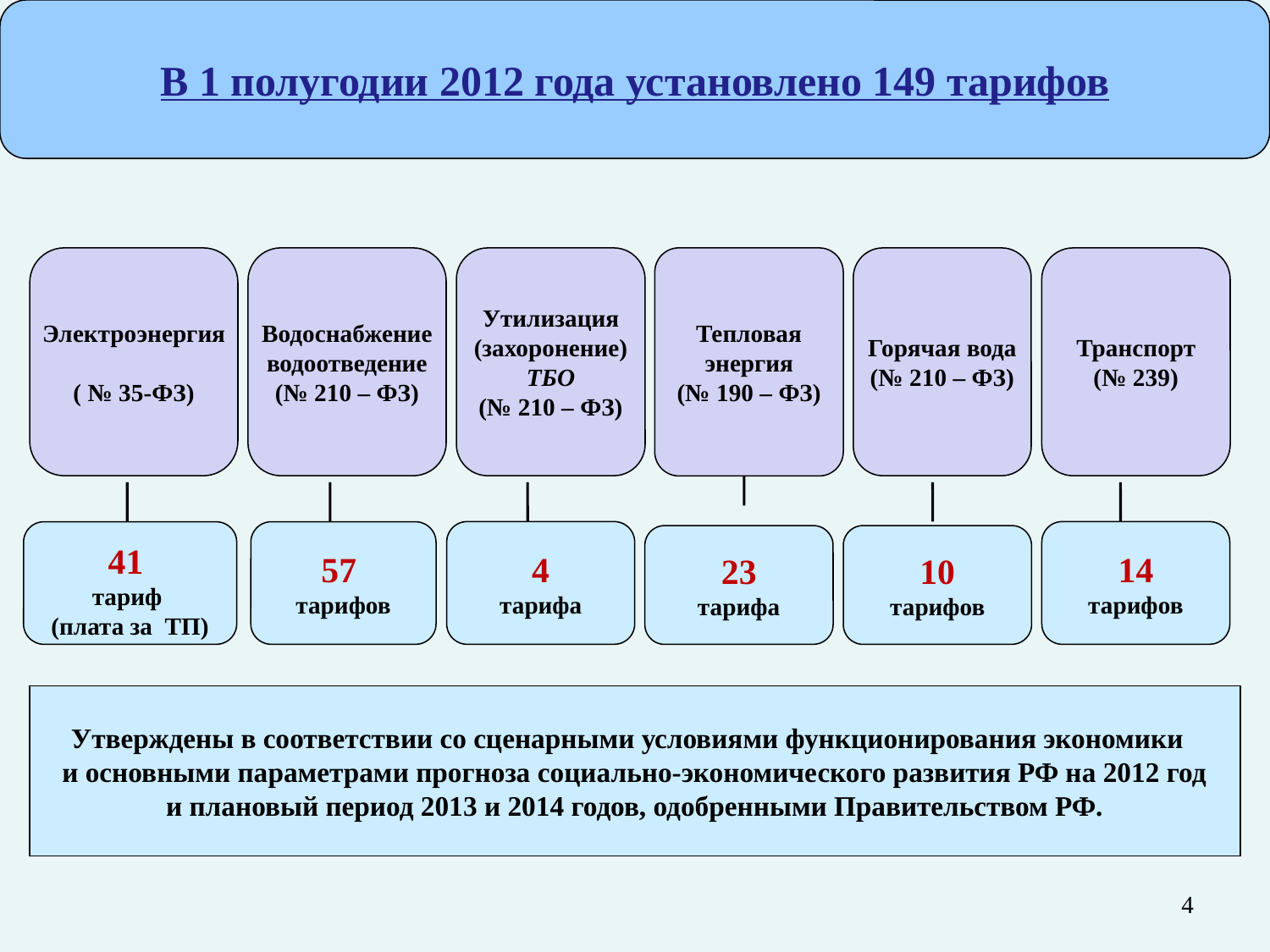

В 1 полугодии 2012 года установлено 149 тарифов
Электроэнергия

( № 35-ФЗ)
Водоснабжение
водоотведение
(№ 210 – ФЗ)
Утилизация (захоронение) ТБО
(№ 210 – ФЗ)
Горячая вода
(№ 210 – ФЗ)
Транспорт
(№ 239)

4
тарифа
14
тарифов

41
тариф
(плата за  ТП)

57
тарифов
23
тарифа
10
тарифов
Тепловая энергия
(№ 190 – ФЗ)
Утверждены в соответствии со сценарными условиями функционирования экономики
и основными параметрами прогноза социально-экономического развития РФ на 2012 год
и плановый период 2013 и 2014 годов, одобренными Правительством РФ.
4